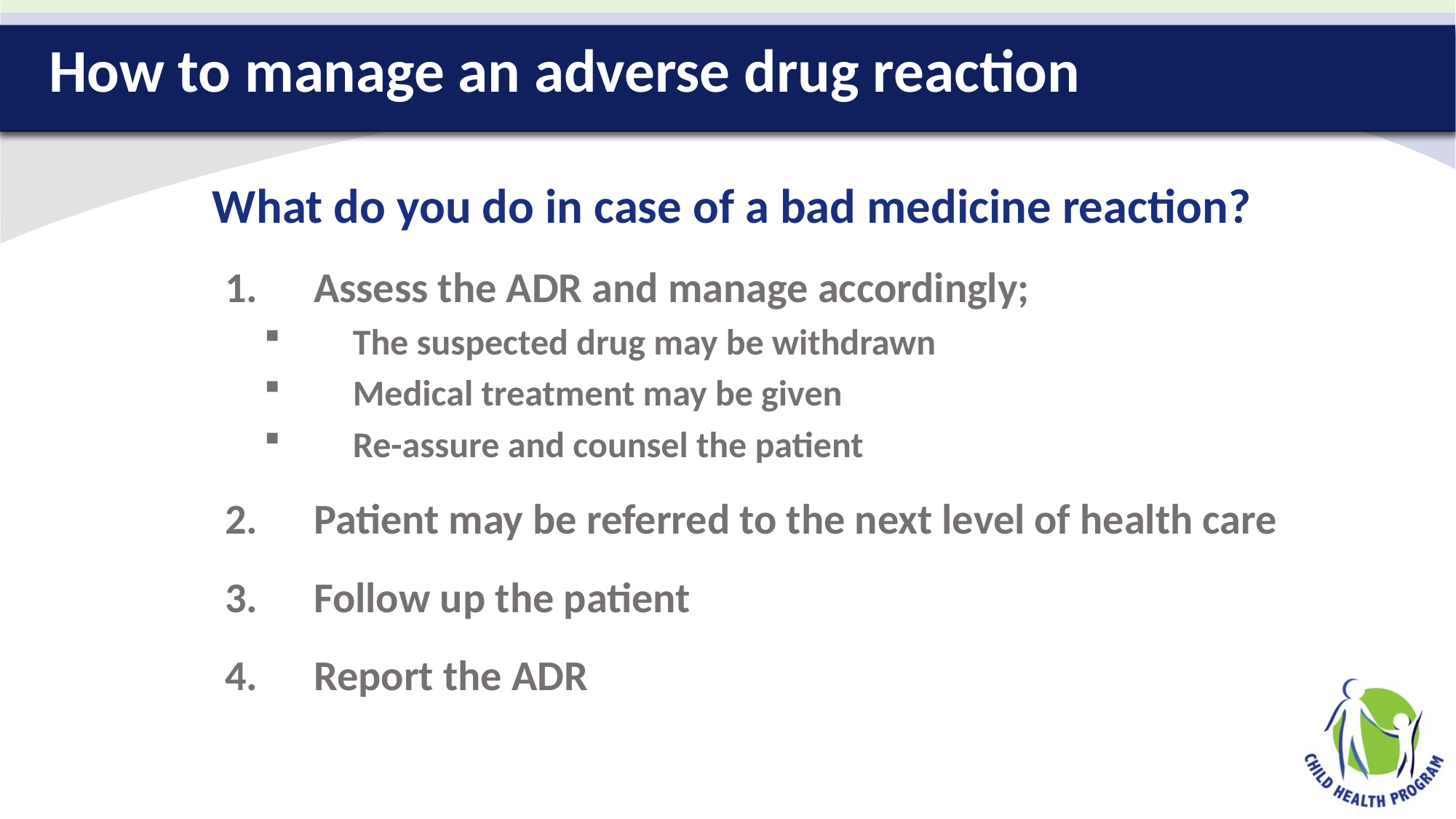

# How to manage an adverse drug reaction
What do you do in case of a bad medicine reaction?
Assess the ADR and manage accordingly;
The suspected drug may be withdrawn
Medical treatment may be given
Re-assure and counsel the patient
Patient may be referred to the next level of health care
Follow up the patient
Report the ADR